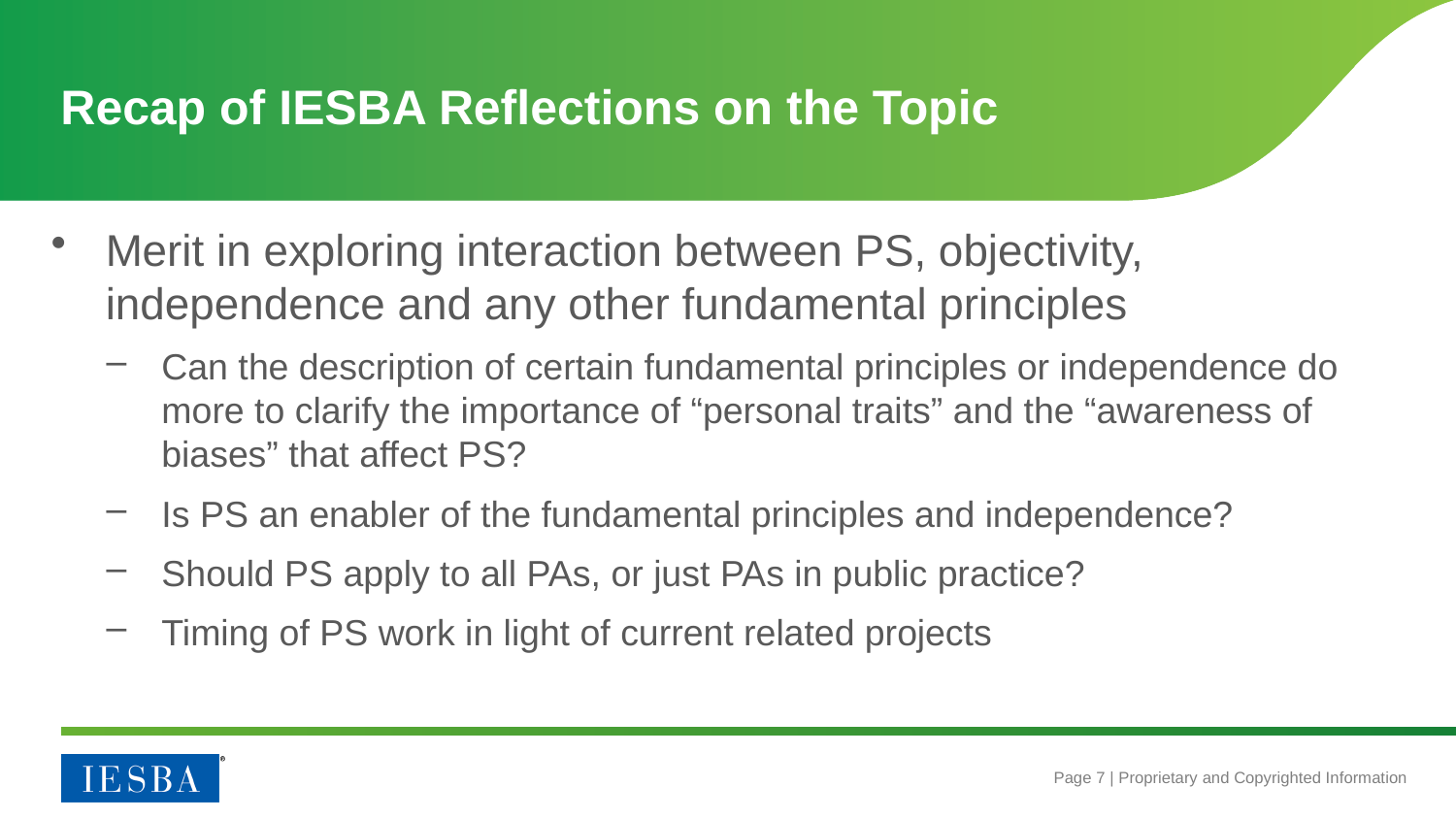

# Recap of IESBA Reflections on the Topic
Merit in exploring interaction between PS, objectivity, independence and any other fundamental principles
Can the description of certain fundamental principles or independence do more to clarify the importance of “personal traits” and the “awareness of biases” that affect PS?
Is PS an enabler of the fundamental principles and independence?
Should PS apply to all PAs, or just PAs in public practice?
Timing of PS work in light of current related projects